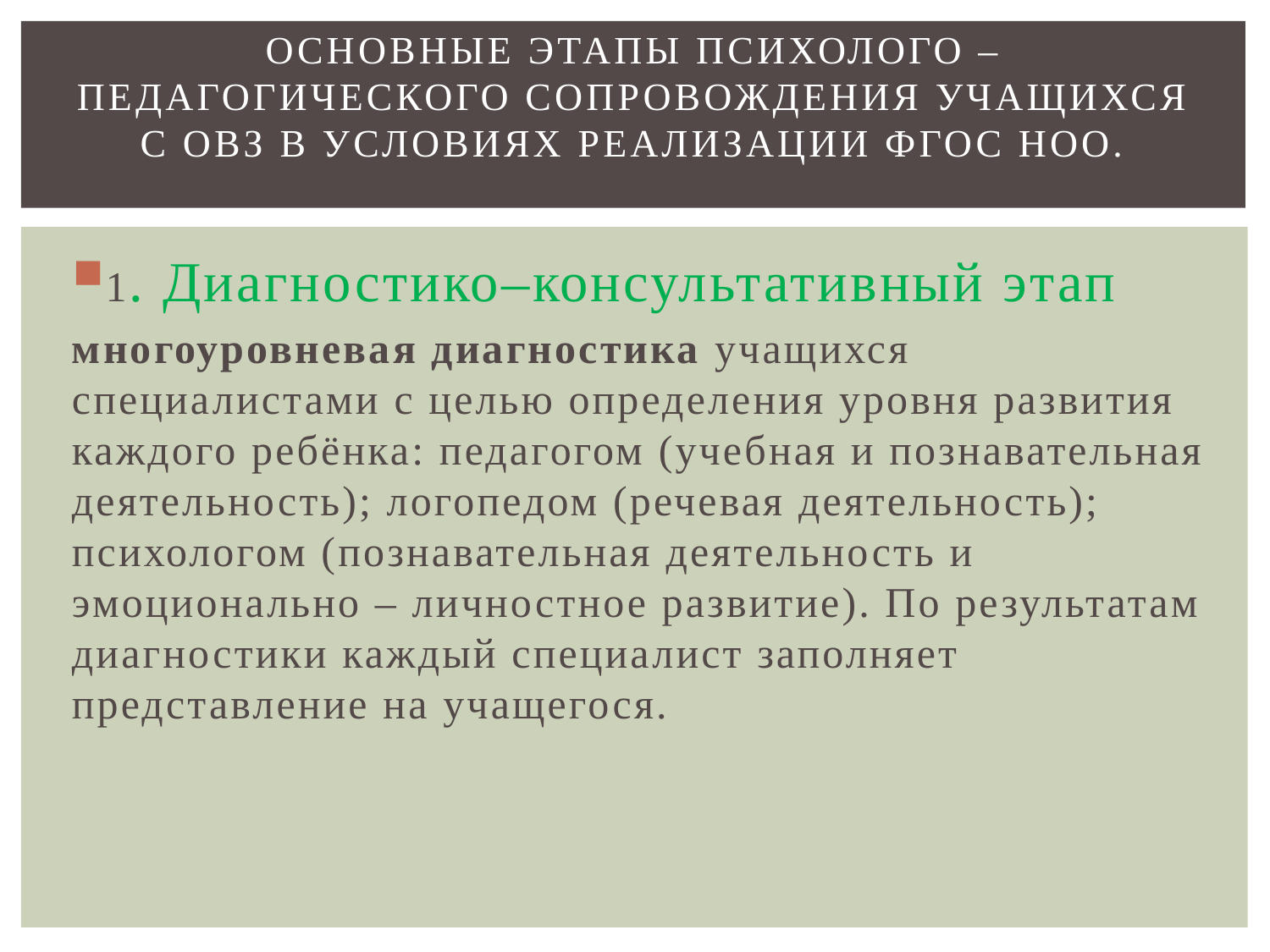

# Основные этапы психолого – педагогического сопровождения учащихся с ОВЗ в условиях реализации ФГОС НОО.
1. Диагностико–консультативный этап
многоуровневая диагностика учащихся специалистами с целью определения уровня развития каждого ребёнка: педагогом (учебная и познавательная деятельность); логопедом (речевая деятельность); психологом (познавательная деятельность и эмоционально – личностное развитие). По результатам диагностики каждый специалист заполняет представление на учащегося.